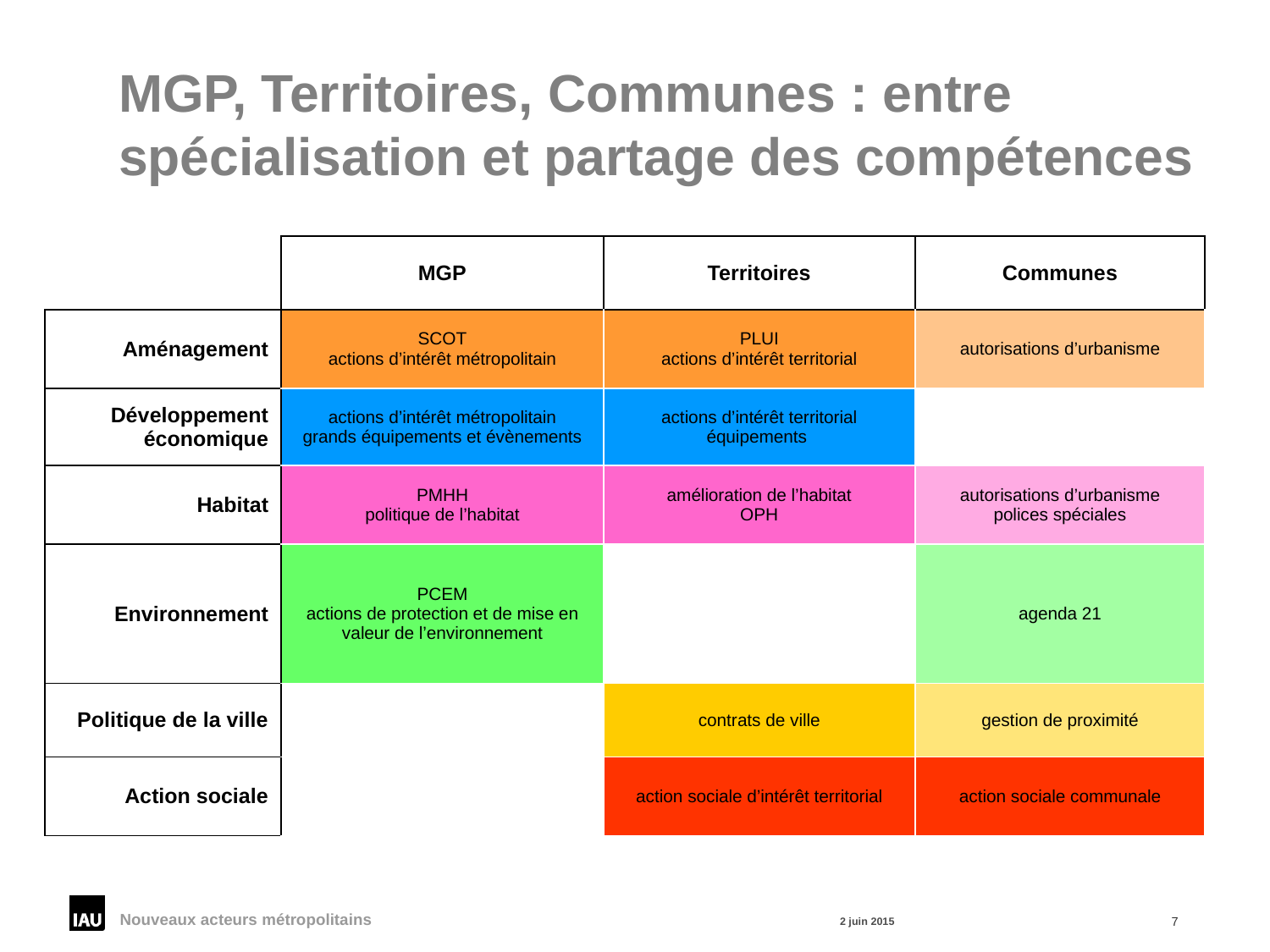

# MGP, Territoires, Communes : entre spécialisation et partage des compétences
|  | MGP | Territoires | Communes |
| --- | --- | --- | --- |
| Aménagement | SCOT actions d’intérêt métropolitain | PLUI actions d’intérêt territorial | autorisations d’urbanisme |
| Développement économique | actions d’intérêt métropolitain grands équipements et évènements | actions d’intérêt territorial équipements |  |
| Habitat | PMHH politique de l’habitat | amélioration de l’habitat OPH | autorisations d’urbanisme polices spéciales |
| Environnement | PCEM actions de protection et de mise en valeur de l’environnement |  | agenda 21 |
| Politique de la ville |  | contrats de ville | gestion de proximité |
| Action sociale |  | action sociale d’intérêt territorial | action sociale communale |
Nouveaux acteurs métropolitains
2 juin 2015